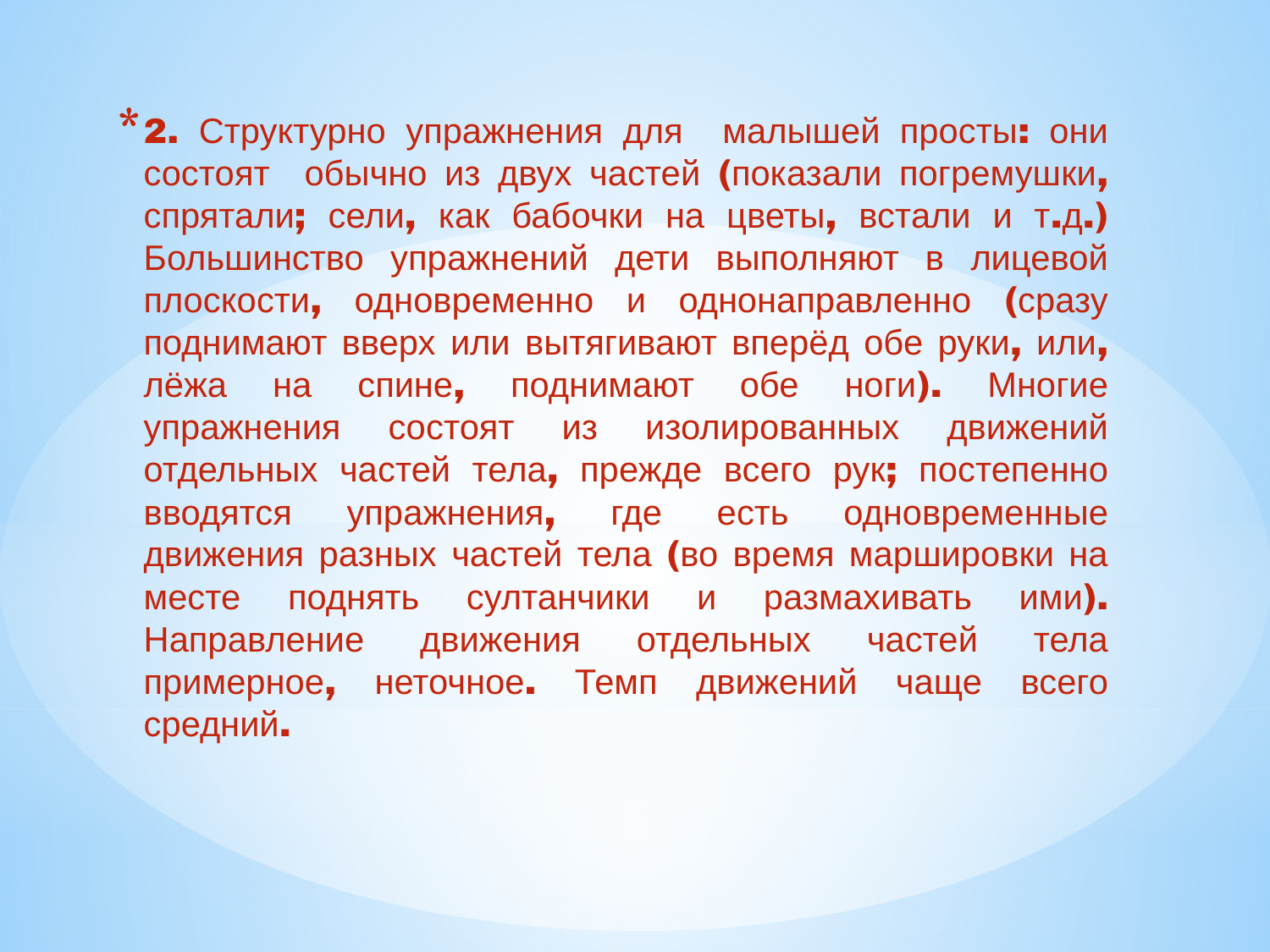

2. Структурно упражнения для  малышей просты: они состоят  обычно из двух частей (показали погремушки, спрятали; сели, как бабочки на цветы, встали и т.д.) Большинство упражнений дети выполняют в лицевой плоскости, одновременно и однонаправленно (сразу поднимают вверх или вытягивают вперёд обе руки, или, лёжа на спине, поднимают обе ноги). Многие упражнения состоят из изолированных движений отдельных частей тела, прежде всего рук; постепенно вводятся упражнения, где есть одновременные движения разных частей тела (во время маршировки на месте поднять султанчики и размахивать ими). Направление движения отдельных частей тела примерное, неточное. Темп движений чаще всего средний.
#